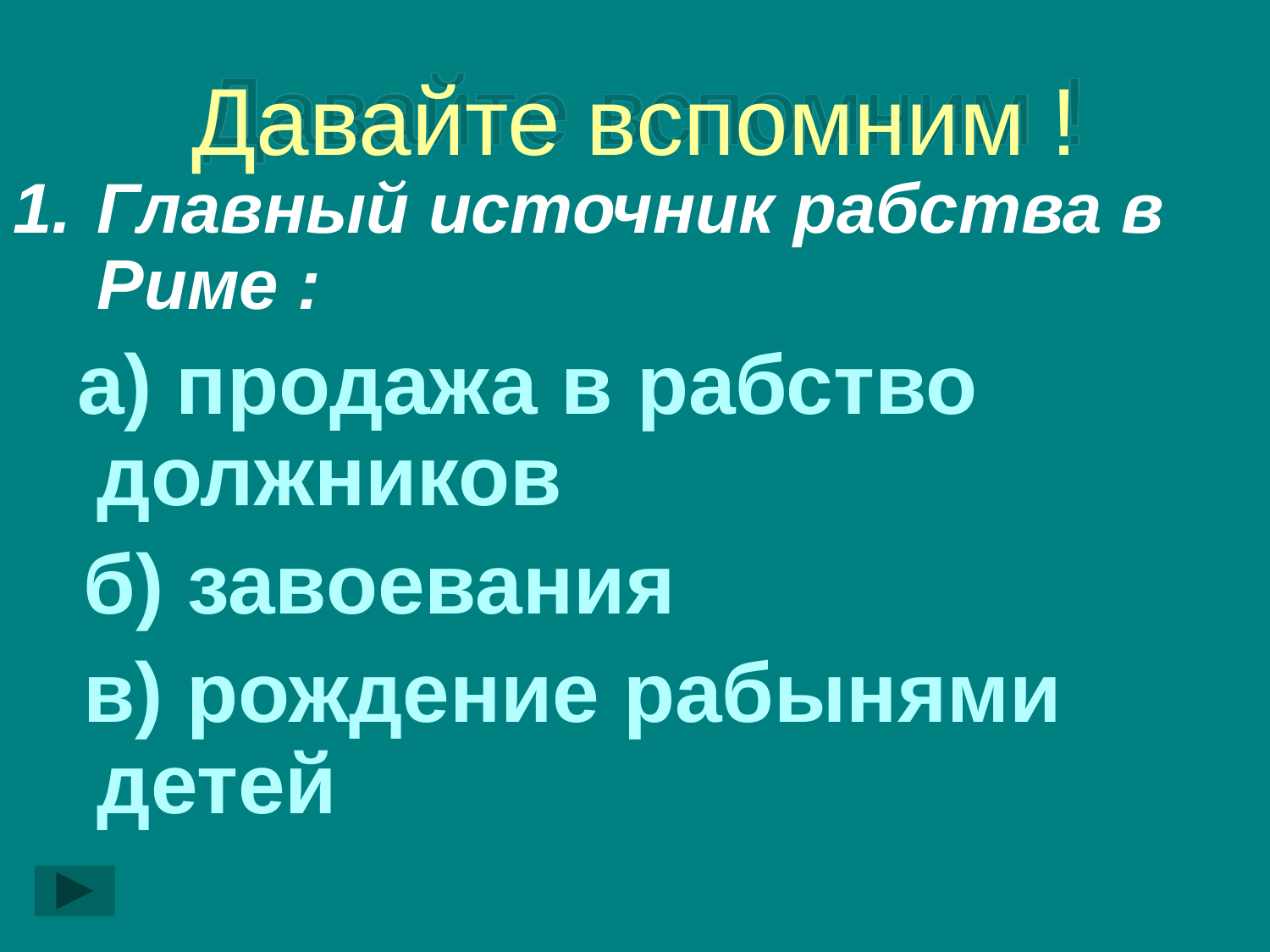

# Давайте вспомним !
Главный источник рабства в Риме :
   а) продажа в рабство должников
   б) завоевания
   в) рождение рабынями детей